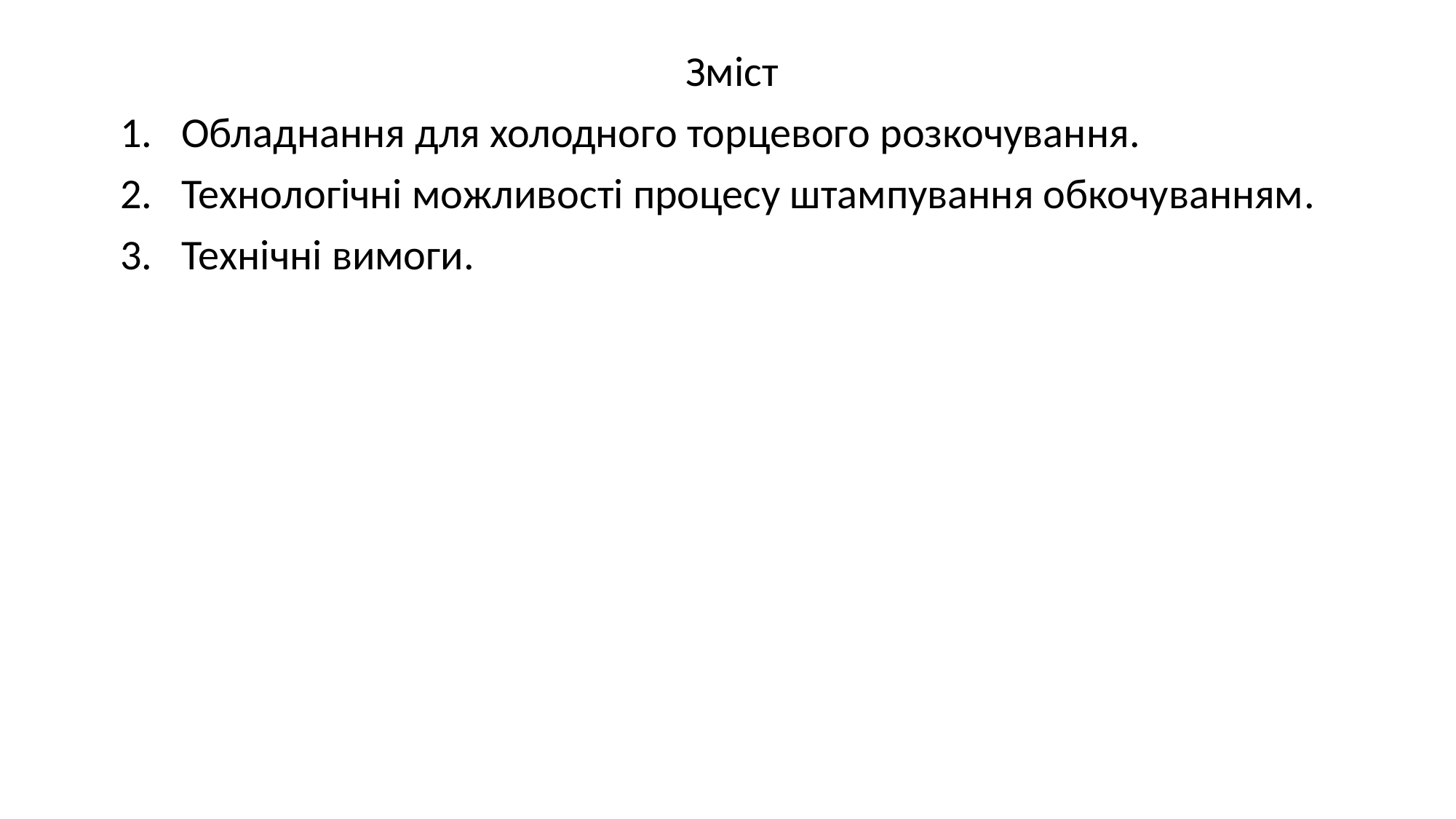

Зміст
Обладнання для холодного торцевого розкочування.
Технологічні можливості процесу штампування обкочуванням.
Технічні вимоги.